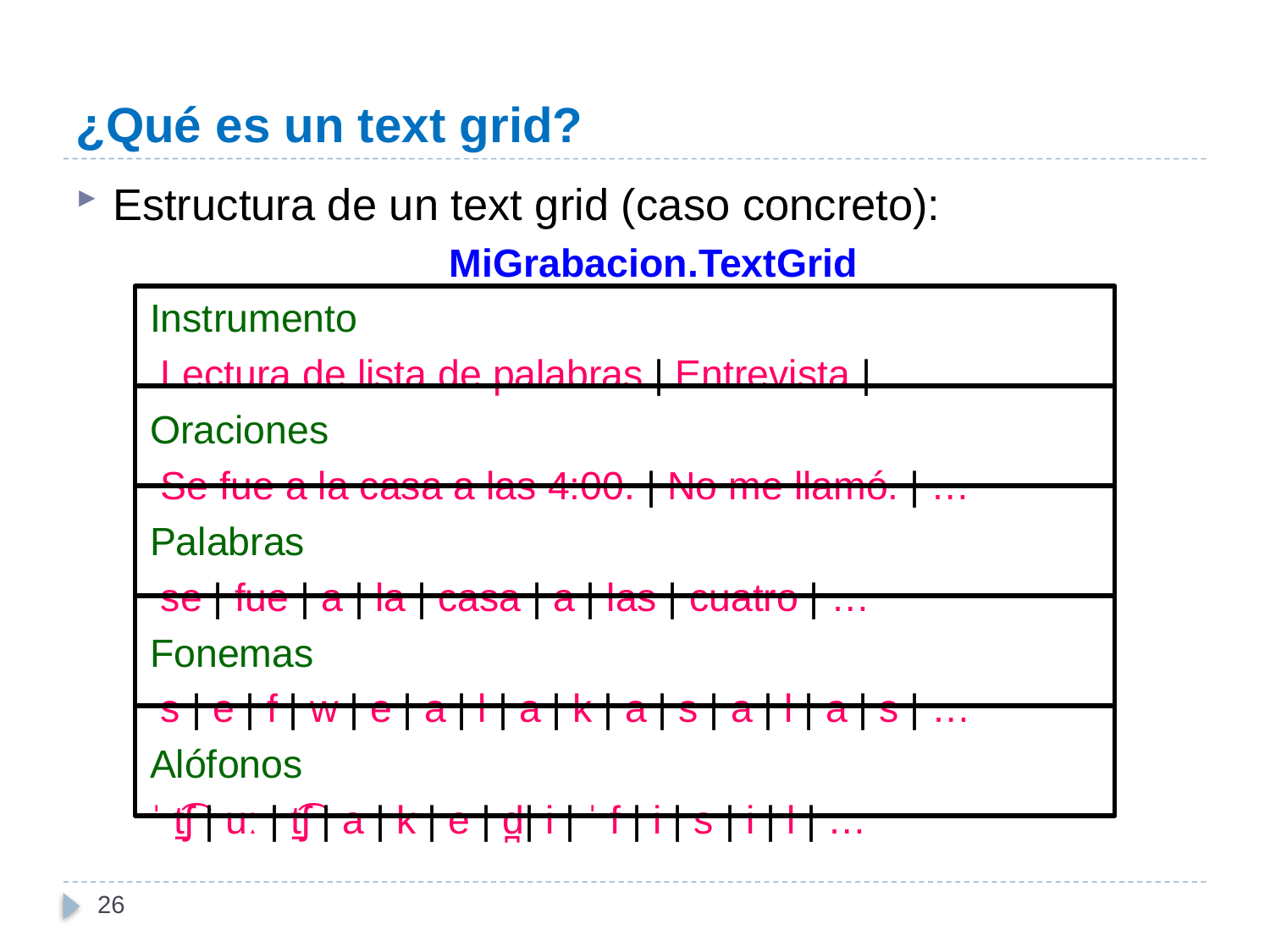

# ¿Qué es un text grid?
Estructura de un text grid (caso concreto):
MiGrabacion.TextGrid
	Instrumento
		 Lectura de lista de palabras | Entrevista | …
	Oraciones
		 Se fue a la casa a las 4:00. | No me llamó. | …
	Palabras
		 se | fue | a | la | casa | a | las | cuatro | …
	Fonemas
		 s | e | f | w | e | a | l | a | k | a | s | a | l | a | s | …
	Alófonos
		ˈ t̠͡ʃ | uː | t̠͡ʃ | a | k | e | d̪| i | ˈ f | i | s | i | l | …

26